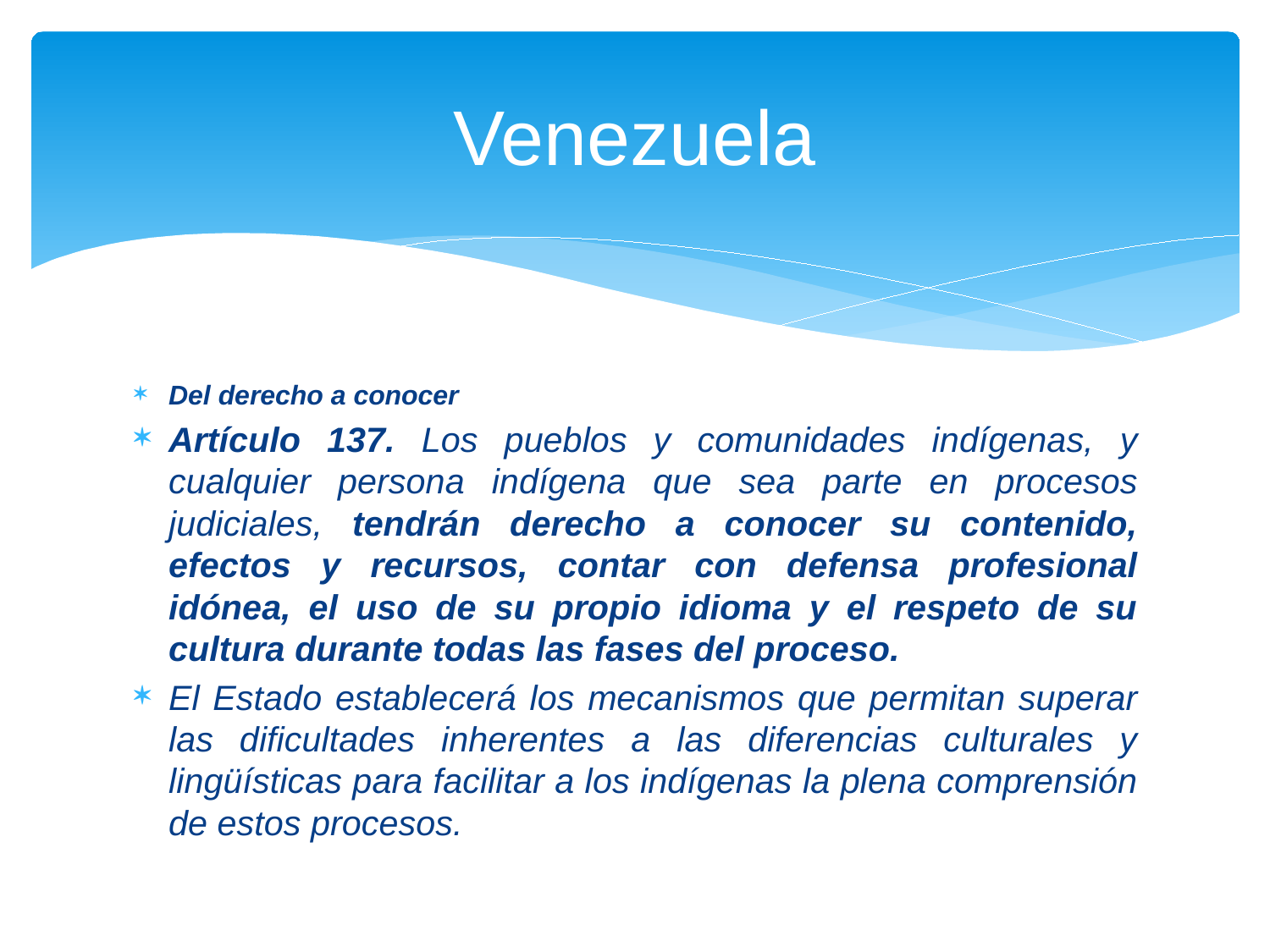

# Venezuela
Del derecho a conocer
Artículo 137. Los pueblos y comunidades indígenas, y cualquier persona indígena que sea parte en procesos judiciales, tendrán derecho a conocer su contenido, efectos y recursos, contar con defensa profesional idónea, el uso de su propio idioma y el respeto de su cultura durante todas las fases del proceso.
El Estado establecerá los mecanismos que permitan superar las dificultades inherentes a las diferencias culturales y lingüísticas para facilitar a los indígenas la plena comprensión de estos procesos.